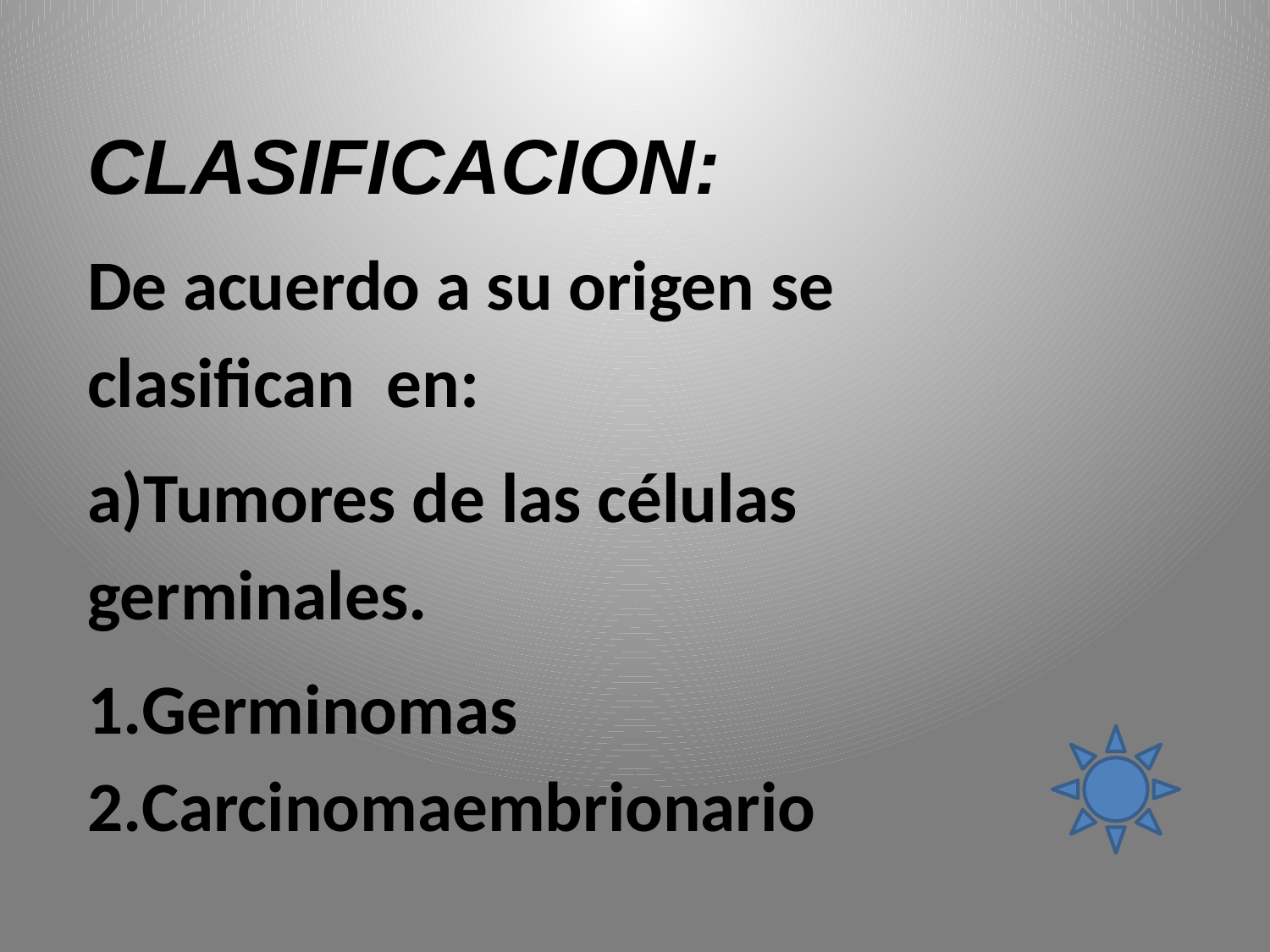

CLASIFICACION:
De acuerdo a su origen se clasifican  en:
a)Tumores de las células germinales.
Germinomas
Carcinomaembrionario